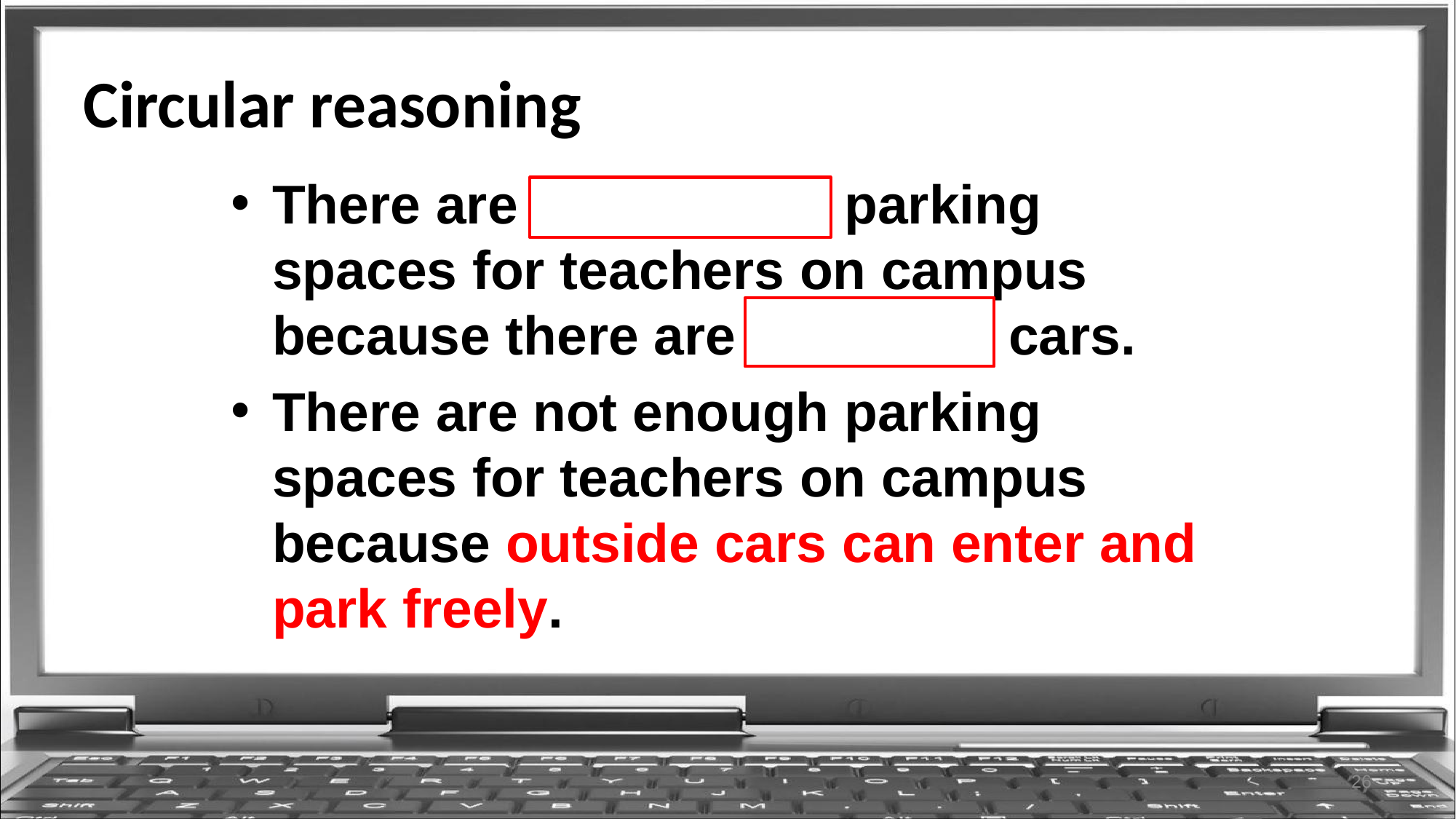

# Circular reasoning
There are not enough parking spaces for teachers on campus because there are too many cars.
There are not enough parking spaces for teachers on campus because outside cars can enter and park freely.

26